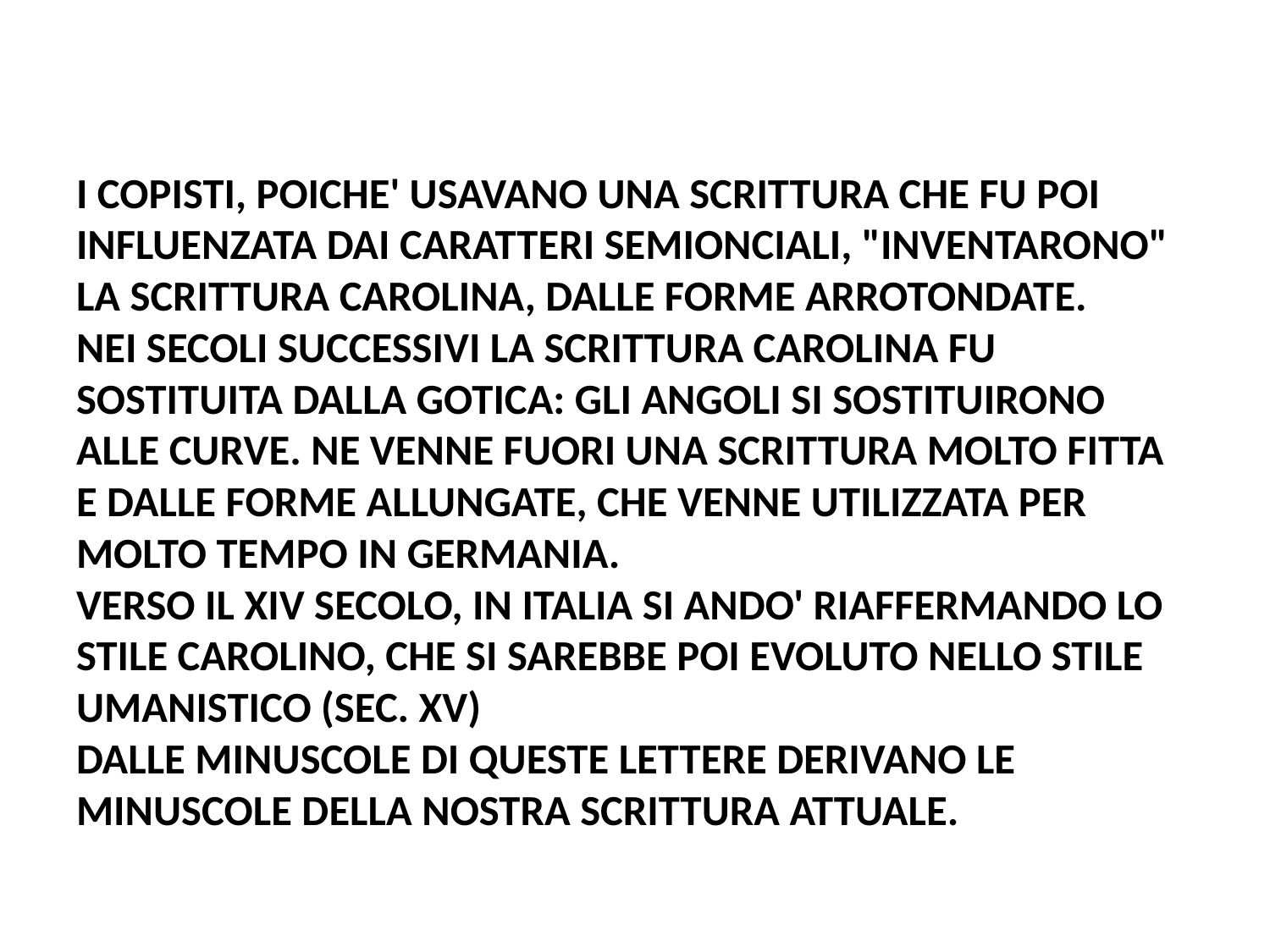

I COPISTI, POICHE' USAVANO UNA SCRITTURA CHE FU POI INFLUENZATA DAI CARATTERI SEMIONCIALI, "INVENTARONO" LA SCRITTURA CAROLINA, DALLE FORME ARROTONDATE.
NEI SECOLI SUCCESSIVI LA SCRITTURA CAROLINA FU SOSTITUITA DALLA GOTICA: GLI ANGOLI SI SOSTITUIRONO ALLE CURVE. NE VENNE FUORI UNA SCRITTURA MOLTO FITTA E DALLE FORME ALLUNGATE, CHE VENNE UTILIZZATA PER MOLTO TEMPO IN GERMANIA.
VERSO IL XIV SECOLO, IN ITALIA SI ANDO' RIAFFERMANDO LO STILE CAROLINO, CHE SI SAREBBE POI EVOLUTO NELLO STILE UMANISTICO (SEC. XV)
DALLE MINUSCOLE DI QUESTE LETTERE DERIVANO LE MINUSCOLE DELLA NOSTRA SCRITTURA ATTUALE.